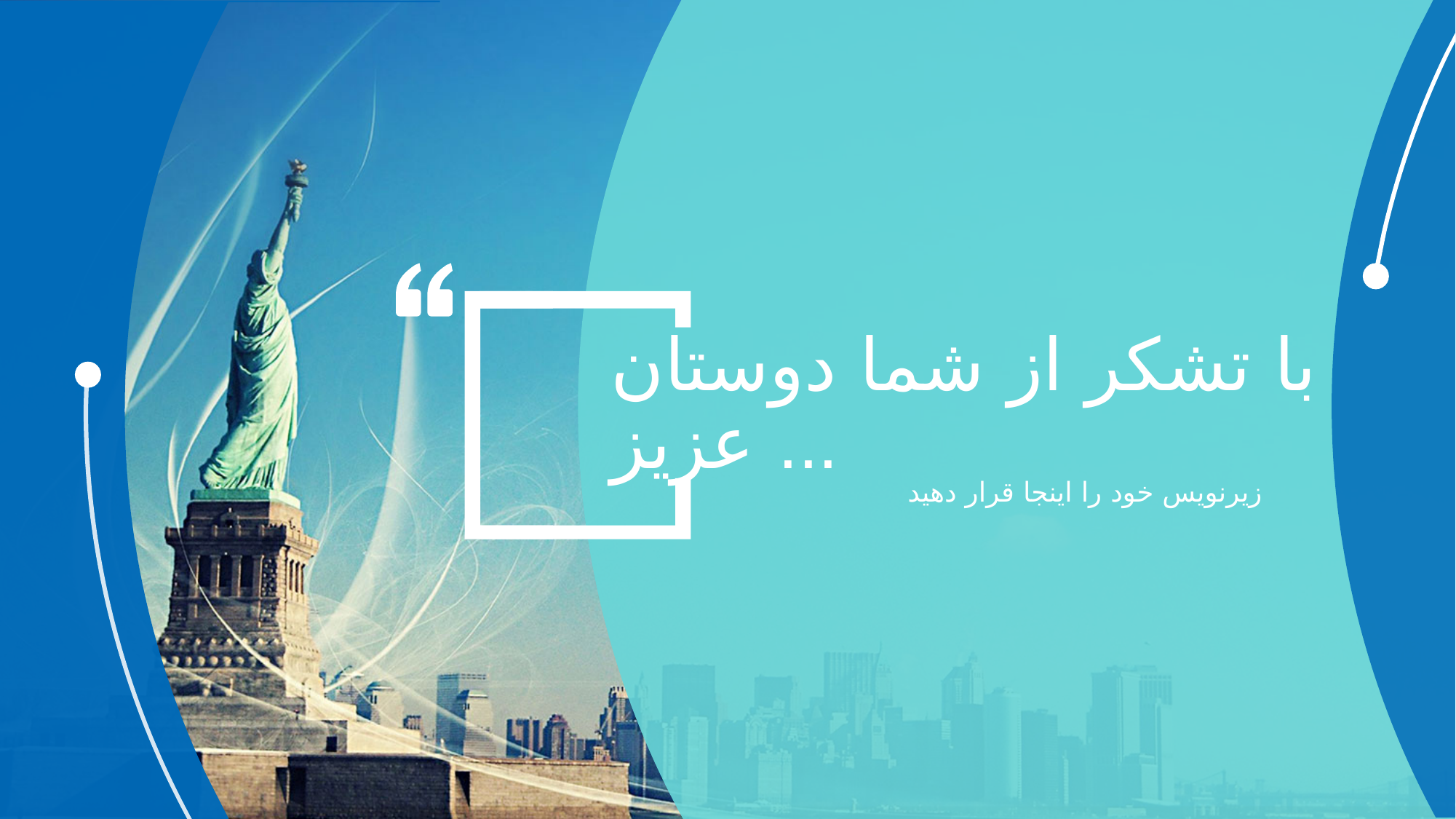

با تشکر از شما دوستان عزیز ...
زیرنویس خود را اینجا قرار دهید